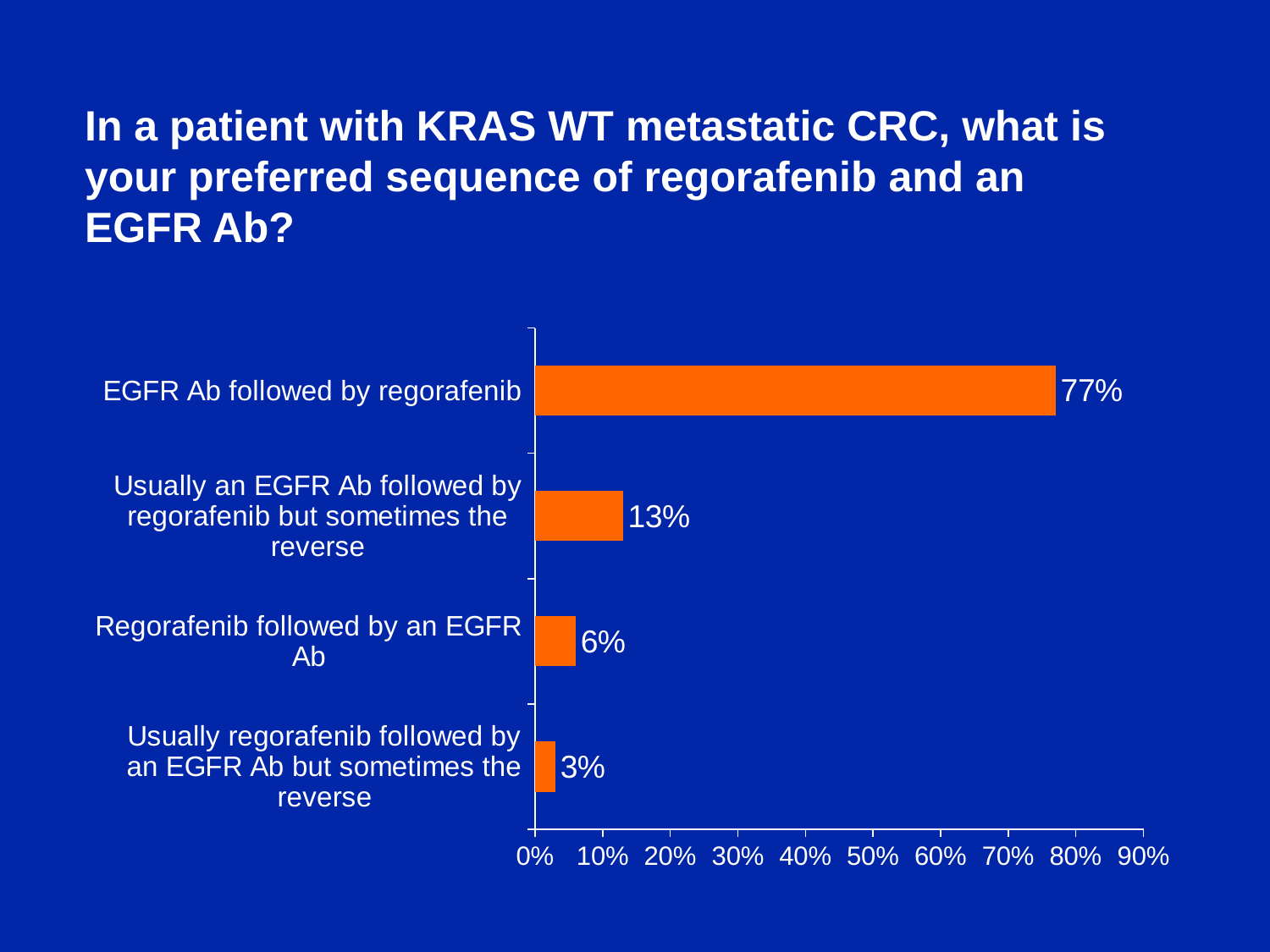

In a patient with KRAS WT metastatic CRC, what is your preferred sequence of regorafenib and an EGFR Ab?

### Chart

| Category | Series 1 |
|---|---|
| Usually regorafenib followed by an EGFR Ab but sometimes the reverse | 0.03 |
| Regorafenib followed by an EGFR Ab | 0.06 |
| Usually an EGFR Ab followed by regorafenib but sometimes the reverse | 0.13 |
| EGFR Ab followed by regorafenib | 0.77 |